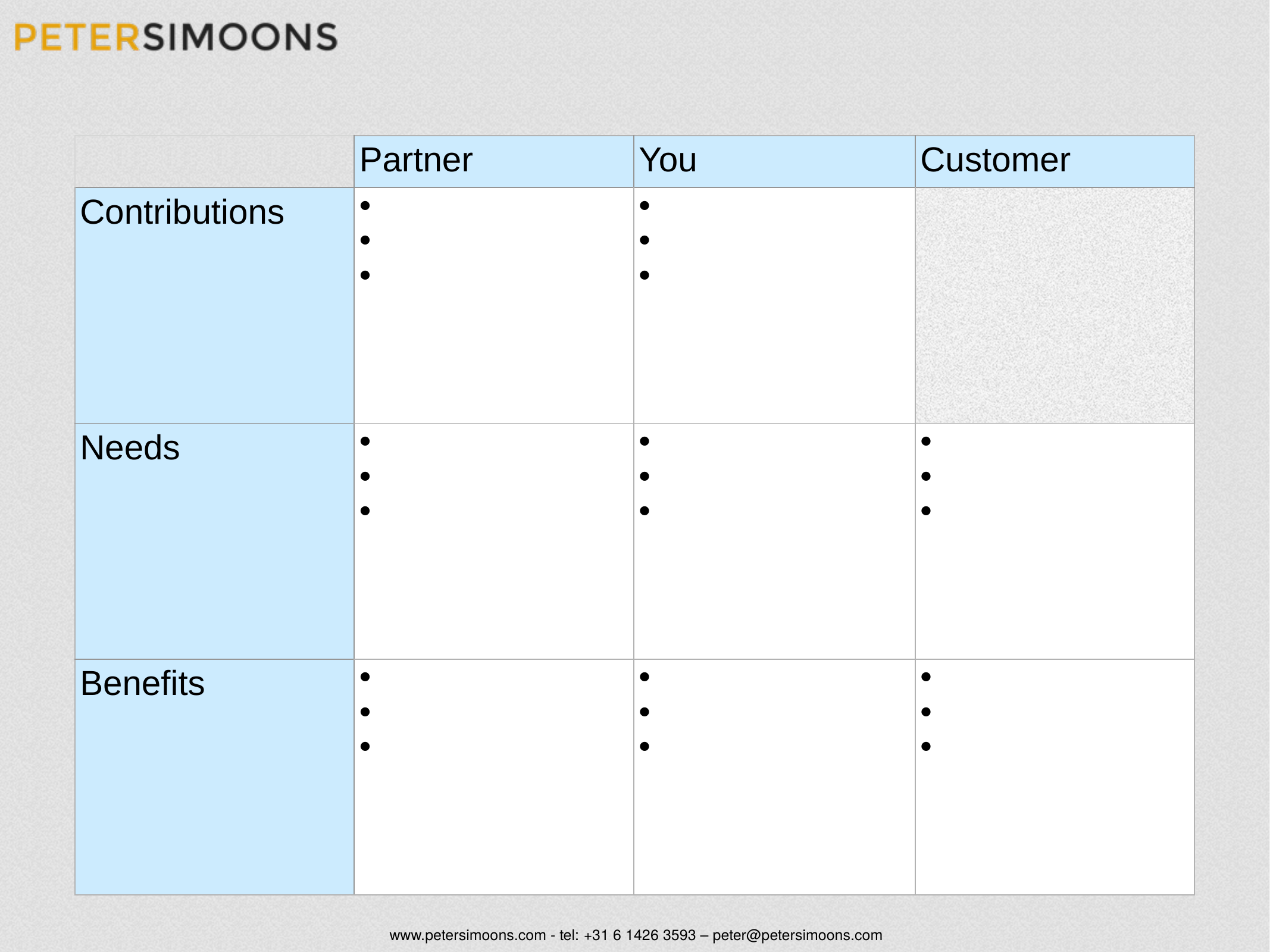

|  | Partner | You | Customer |
| --- | --- | --- | --- |
| Contributions |  |  |  |
| Needs |  |  |  |
| Benefits |  |  |  |